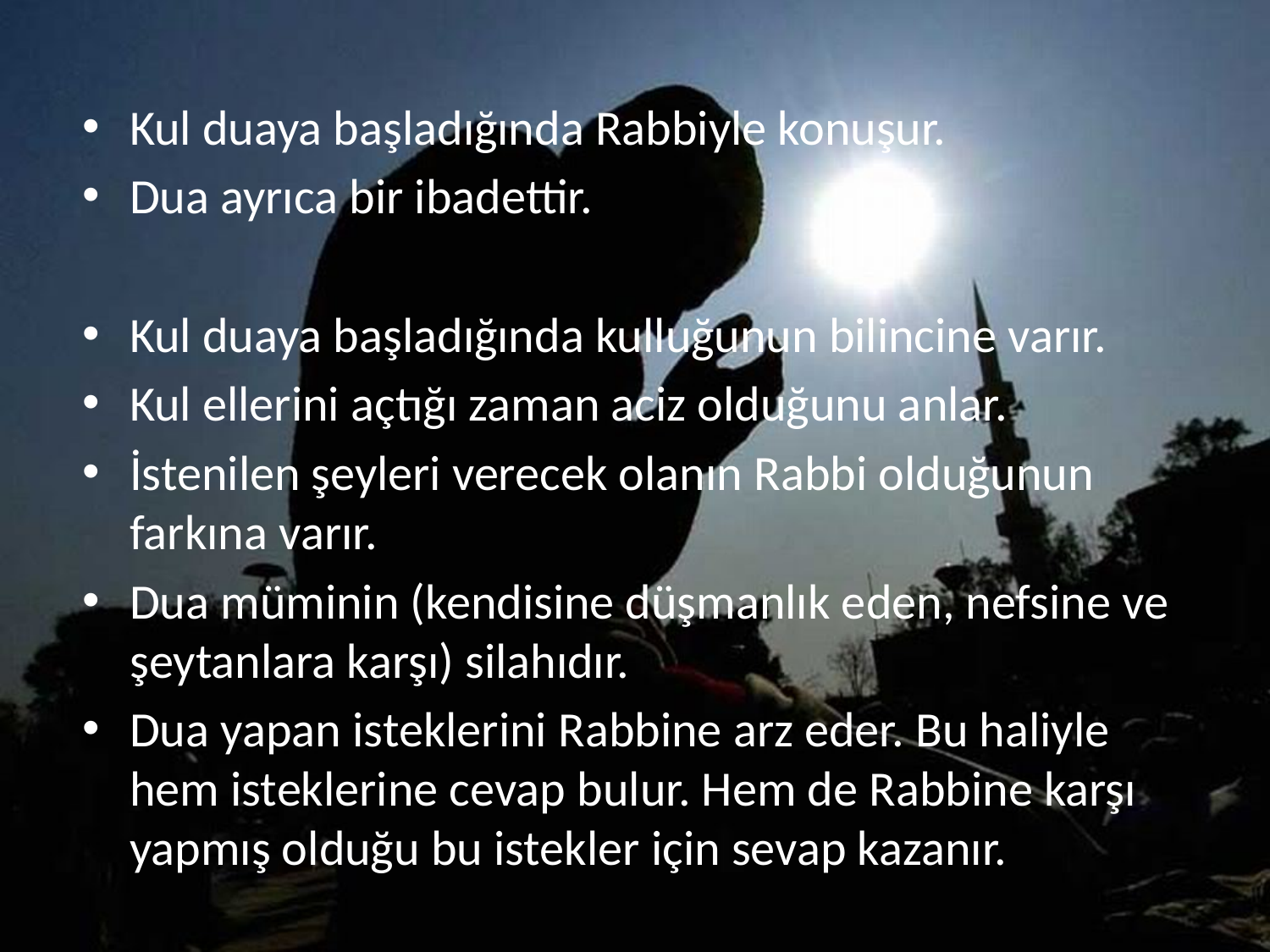

Kul duaya başladığında Rabbiyle konuşur.
Dua ayrıca bir ibadettir.

Kul duaya başladığında kulluğunun bilincine varır.
Kul ellerini açtığı zaman aciz olduğunu anlar.
İstenilen şeyleri verecek olanın Rabbi olduğunun farkına varır.
Dua müminin (kendisine düşmanlık eden, nefsine ve şeytanlara karşı) silahıdır.
Dua yapan isteklerini Rabbine arz eder. Bu haliyle hem isteklerine cevap bulur. Hem de Rabbine karşı yapmış olduğu bu istekler için sevap kazanır.